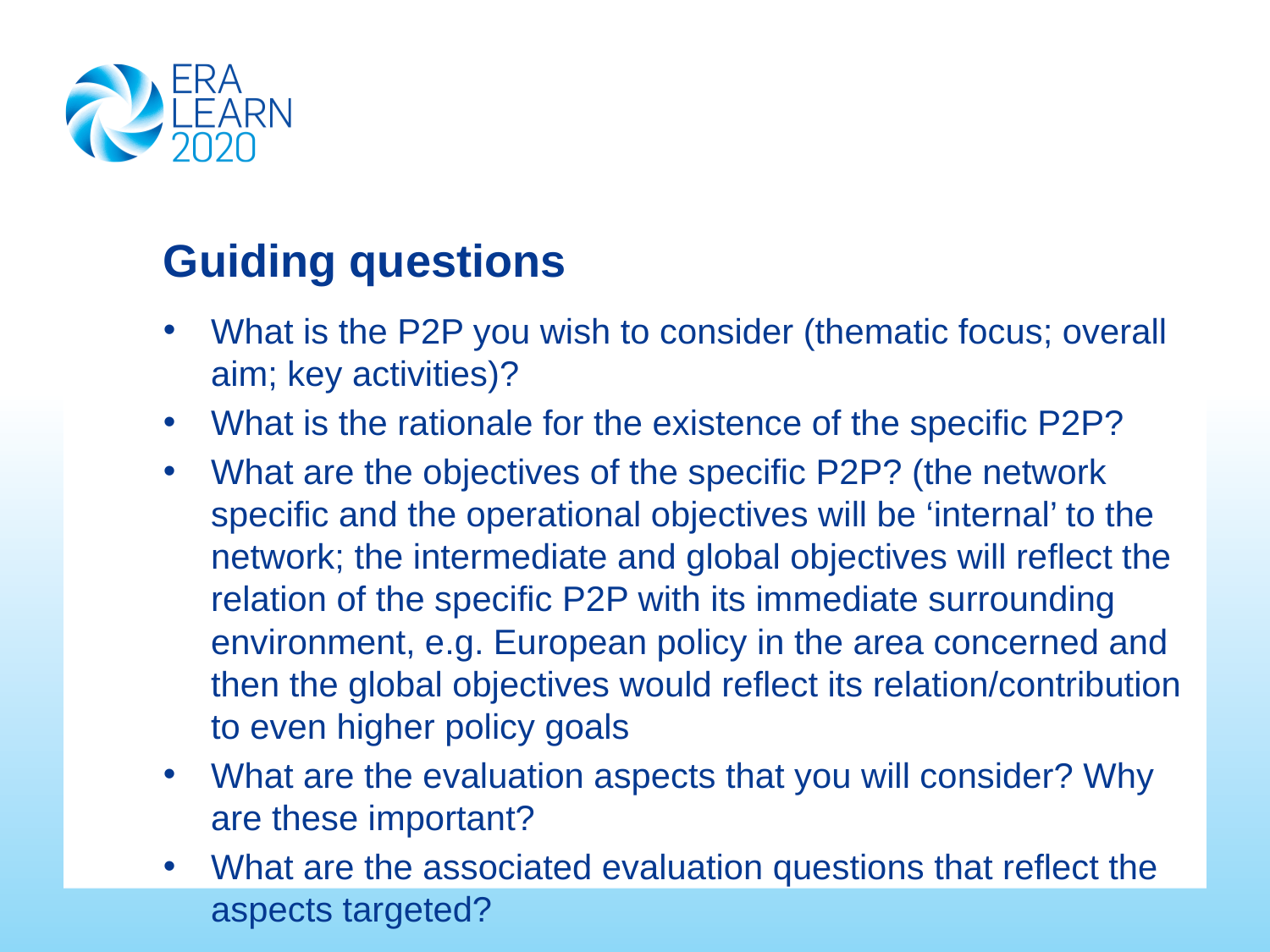

# Guiding questions
What is the P2P you wish to consider (thematic focus; overall aim; key activities)?
What is the rationale for the existence of the specific P2P?
What are the objectives of the specific P2P? (the network specific and the operational objectives will be ‘internal’ to the network; the intermediate and global objectives will reflect the relation of the specific P2P with its immediate surrounding environment, e.g. European policy in the area concerned and then the global objectives would reflect its relation/contribution to even higher policy goals
What are the evaluation aspects that you will consider? Why are these important?
What are the associated evaluation questions that reflect the aspects targeted?